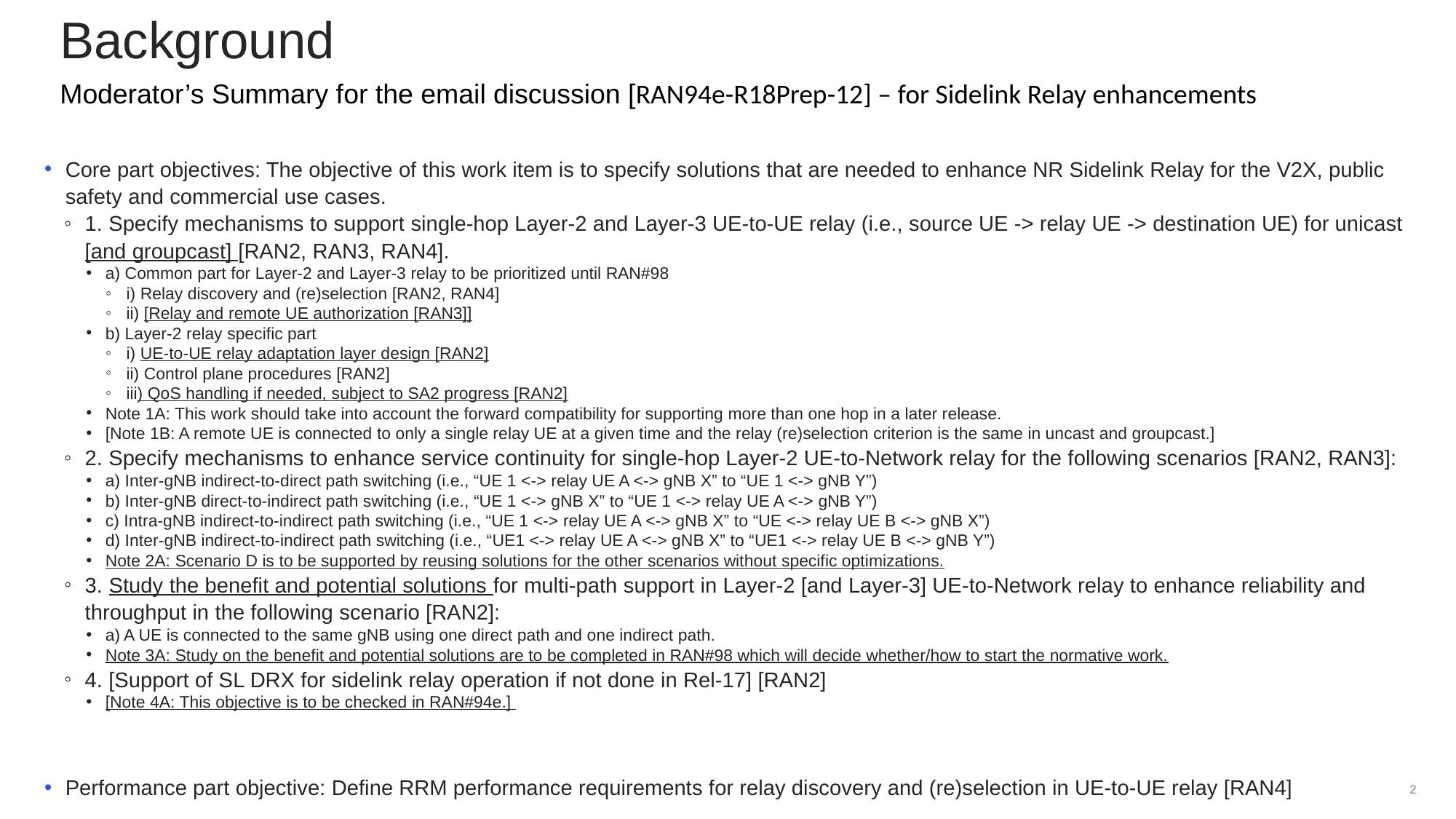

# Background
Moderator’s Summary for the email discussion [RAN94e-R18Prep-12] – for Sidelink Relay enhancements
Core part objectives: The objective of this work item is to specify solutions that are needed to enhance NR Sidelink Relay for the V2X, public safety and commercial use cases.
1. Specify mechanisms to support single-hop Layer-2 and Layer-3 UE-to-UE relay (i.e., source UE -> relay UE -> destination UE) for unicast [and groupcast] [RAN2, RAN3, RAN4].
a) Common part for Layer-2 and Layer-3 relay to be prioritized until RAN#98
i) Relay discovery and (re)selection [RAN2, RAN4]
ii) [Relay and remote UE authorization [RAN3]]
b) Layer-2 relay specific part
i) UE-to-UE relay adaptation layer design [RAN2]
ii) Control plane procedures [RAN2]
iii) QoS handling if needed, subject to SA2 progress [RAN2]
Note 1A: This work should take into account the forward compatibility for supporting more than one hop in a later release.
[Note 1B: A remote UE is connected to only a single relay UE at a given time and the relay (re)selection criterion is the same in uncast and groupcast.]
2. Specify mechanisms to enhance service continuity for single-hop Layer-2 UE-to-Network relay for the following scenarios [RAN2, RAN3]:
a) Inter-gNB indirect-to-direct path switching (i.e., “UE 1 <-> relay UE A <-> gNB X” to “UE 1 <-> gNB Y”)
b) Inter-gNB direct-to-indirect path switching (i.e., “UE 1 <-> gNB X” to “UE 1 <-> relay UE A <-> gNB Y”)
c) Intra-gNB indirect-to-indirect path switching (i.e., “UE 1 <-> relay UE A <-> gNB X” to “UE <-> relay UE B <-> gNB X”)
d) Inter-gNB indirect-to-indirect path switching (i.e., “UE1 <-> relay UE A <-> gNB X” to “UE1 <-> relay UE B <-> gNB Y”)
Note 2A: Scenario D is to be supported by reusing solutions for the other scenarios without specific optimizations.
3. Study the benefit and potential solutions for multi-path support in Layer-2 [and Layer-3] UE-to-Network relay to enhance reliability and throughput in the following scenario [RAN2]:
a) A UE is connected to the same gNB using one direct path and one indirect path.
Note 3A: Study on the benefit and potential solutions are to be completed in RAN#98 which will decide whether/how to start the normative work.
4. [Support of SL DRX for sidelink relay operation if not done in Rel-17] [RAN2]
[Note 4A: This objective is to be checked in RAN#94e.]

Performance part objective: Define RRM performance requirements for relay discovery and (re)selection in UE-to-UE relay [RAN4]